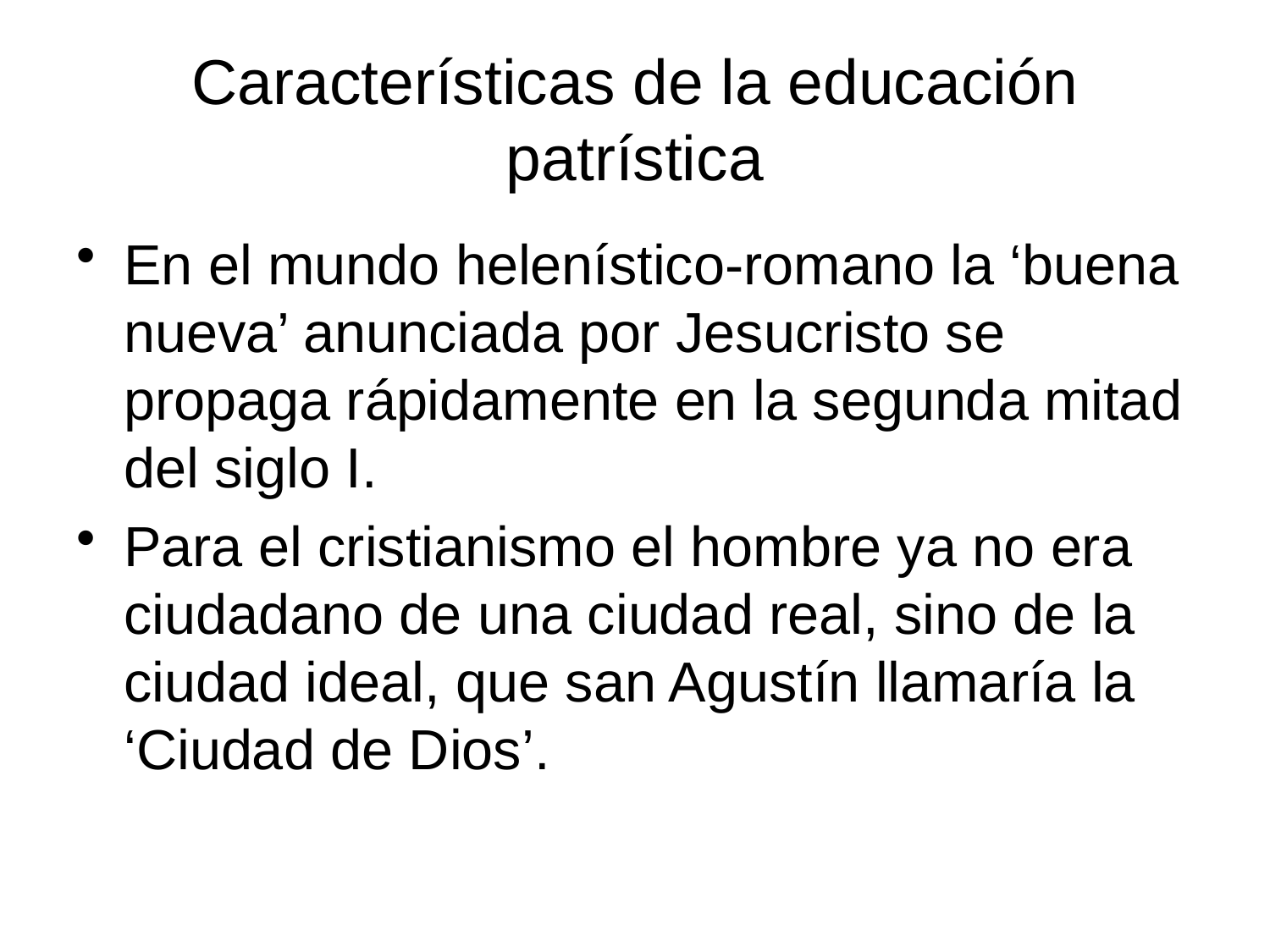

# Características de la educación patrística
En el mundo helenístico-romano la ‘buena nueva’ anunciada por Jesucristo se propaga rápidamente en la segunda mitad del siglo I.
Para el cristianismo el hombre ya no era ciudadano de una ciudad real, sino de la ciudad ideal, que san Agustín llamaría la ‘Ciudad de Dios’.